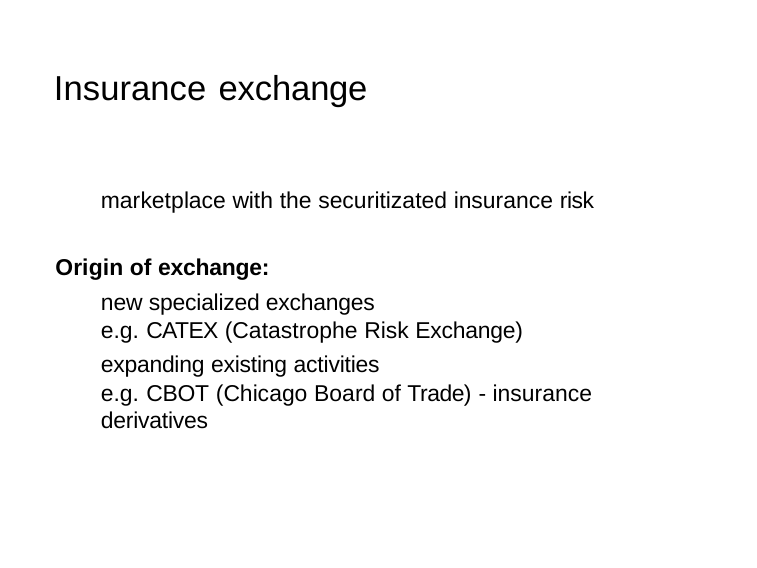

# Insurance exchange
marketplace with the securitizated insurance risk

Origin of exchange:
new specialized exchanges
e.g. CATEX (Catastrophe Risk Exchange)
expanding existing activities
e.g. CBOT (Chicago Board of Trade) - insurance derivatives